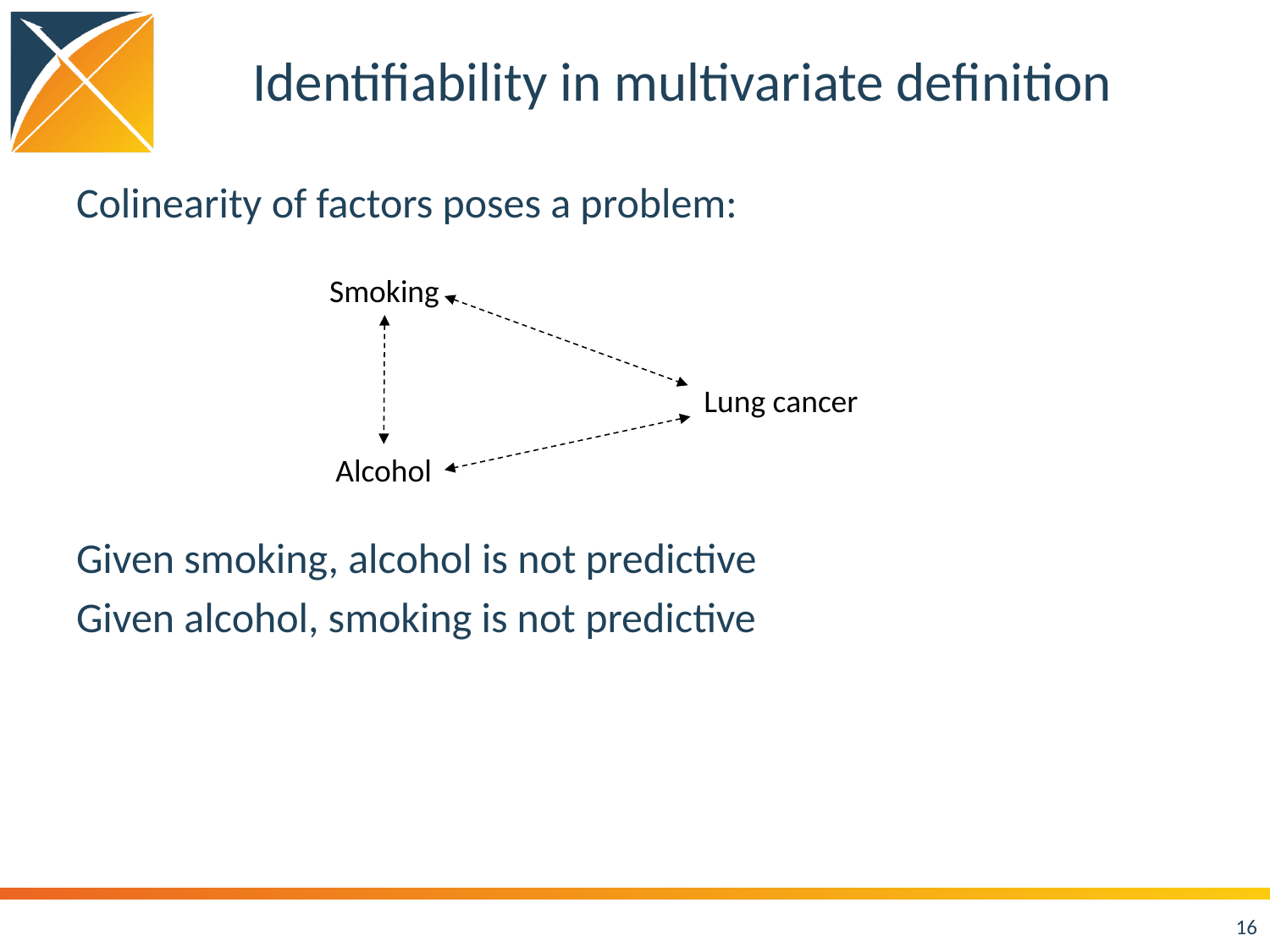

# Identifiability in multivariate definition
Colinearity of factors poses a problem:

Given smoking, alcohol is not predictive
Given alcohol, smoking is not predictive

Smoking
Lung cancer
Alcohol
16